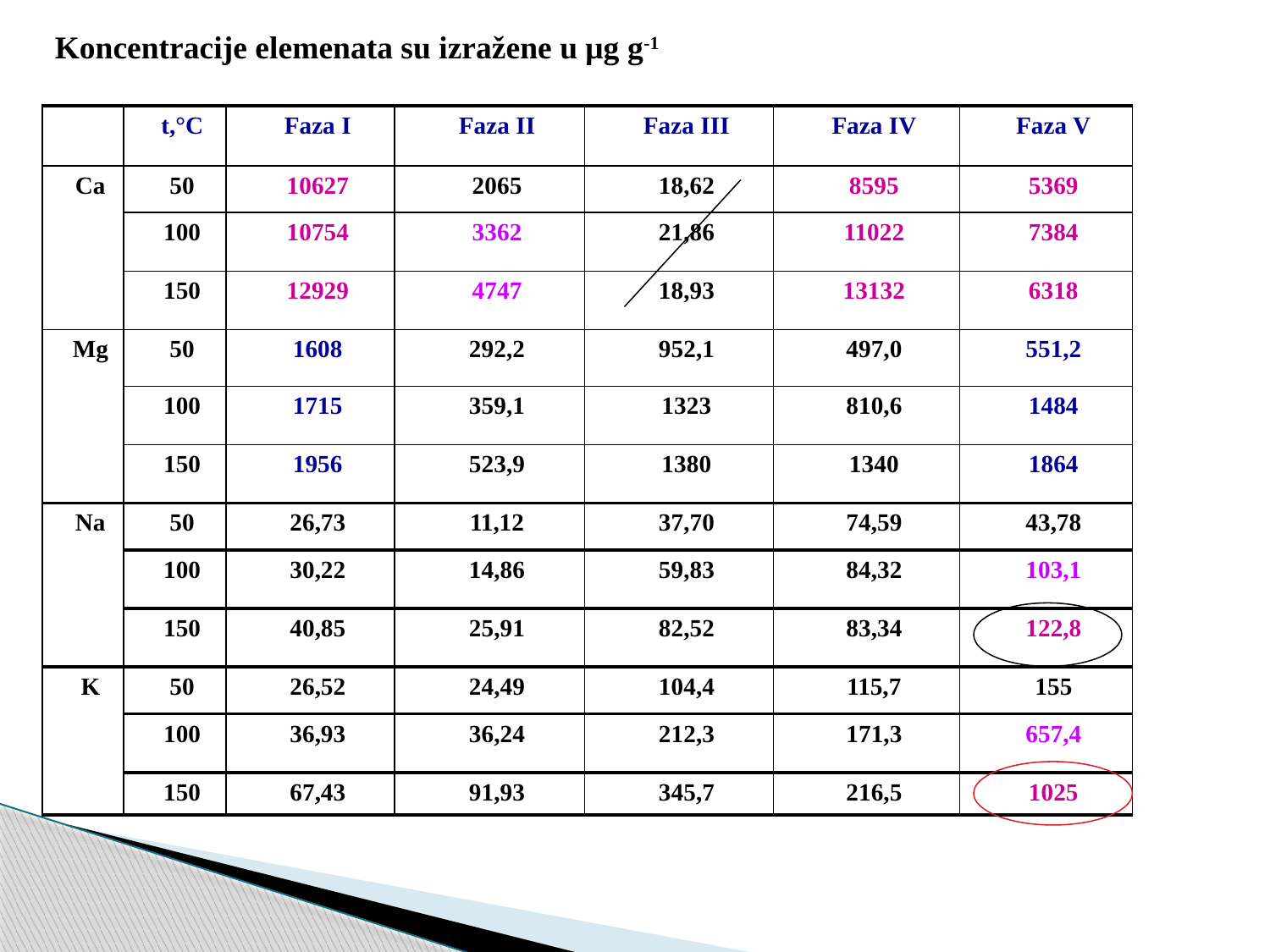

Koncentracije elemenata su izražene u μg g-1
|  | t,°C | Faza I | Faza II | Faza III | Faza IV | Faza V |
| --- | --- | --- | --- | --- | --- | --- |
| Ca | 50 | 10627 | 2065 | 18,62 | 8595 | 5369 |
|  | 100 | 10754 | 3362 | 21,86 | 11022 | 7384 |
|  | 150 | 12929 | 4747 | 18,93 | 13132 | 6318 |
| Mg | 50 | 1608 | 292,2 | 952,1 | 497,0 | 551,2 |
|  | 100 | 1715 | 359,1 | 1323 | 810,6 | 1484 |
|  | 150 | 1956 | 523,9 | 1380 | 1340 | 1864 |
| Na | 50 | 26,73 | 11,12 | 37,70 | 74,59 | 43,78 |
|  | 100 | 30,22 | 14,86 | 59,83 | 84,32 | 103,1 |
|  | 150 | 40,85 | 25,91 | 82,52 | 83,34 | 122,8 |
| K | 50 | 26,52 | 24,49 | 104,4 | 115,7 | 155 |
|  | 100 | 36,93 | 36,24 | 212,3 | 171,3 | 657,4 |
|  | 150 | 67,43 | 91,93 | 345,7 | 216,5 | 1025 |